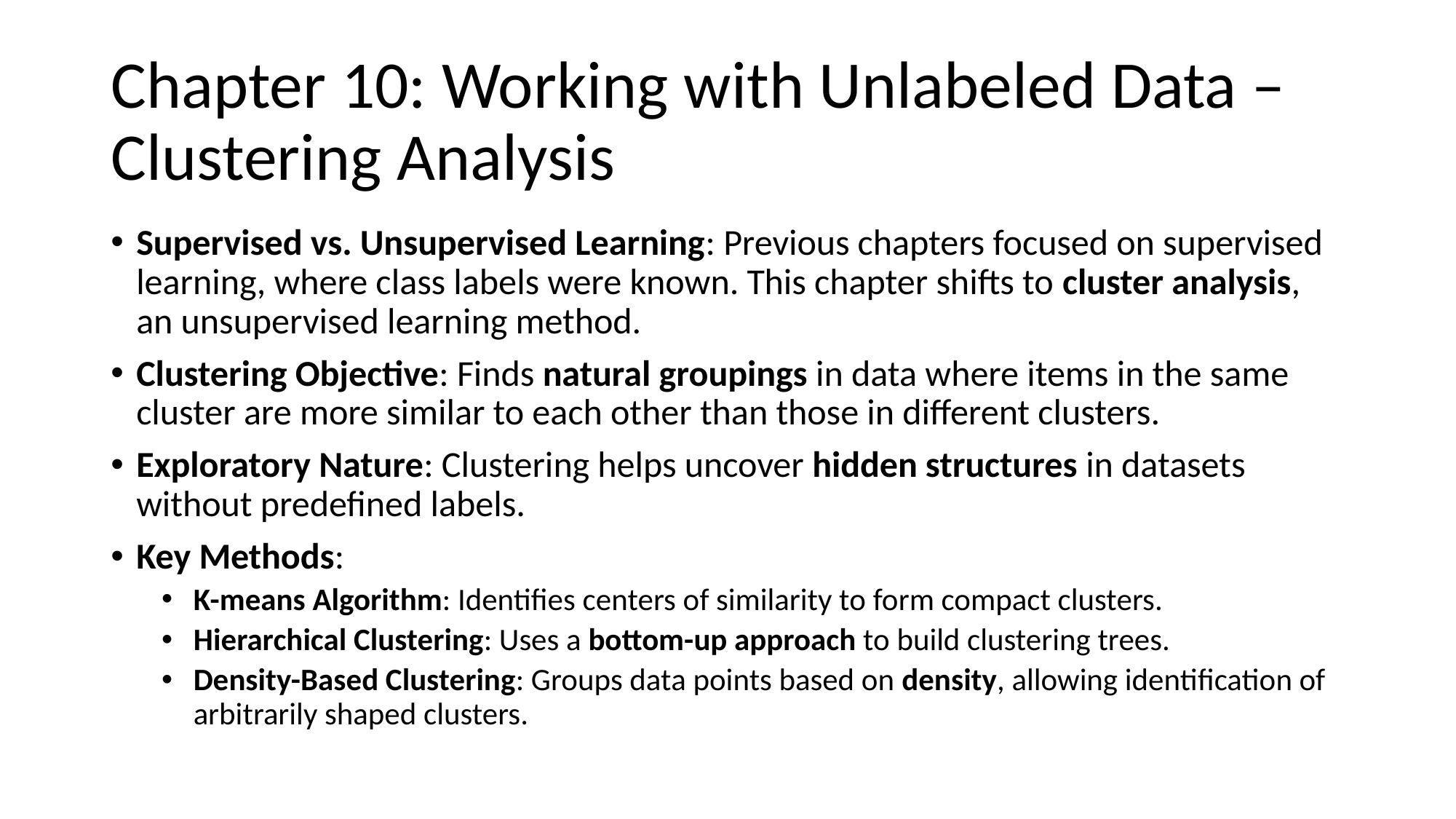

# Chapter 10: Working with Unlabeled Data – Clustering Analysis
Supervised vs. Unsupervised Learning: Previous chapters focused on supervised learning, where class labels were known. This chapter shifts to cluster analysis, an unsupervised learning method.
Clustering Objective: Finds natural groupings in data where items in the same cluster are more similar to each other than those in different clusters.
Exploratory Nature: Clustering helps uncover hidden structures in datasets without predefined labels.
Key Methods:
K-means Algorithm: Identifies centers of similarity to form compact clusters.
Hierarchical Clustering: Uses a bottom-up approach to build clustering trees.
Density-Based Clustering: Groups data points based on density, allowing identification of arbitrarily shaped clusters.